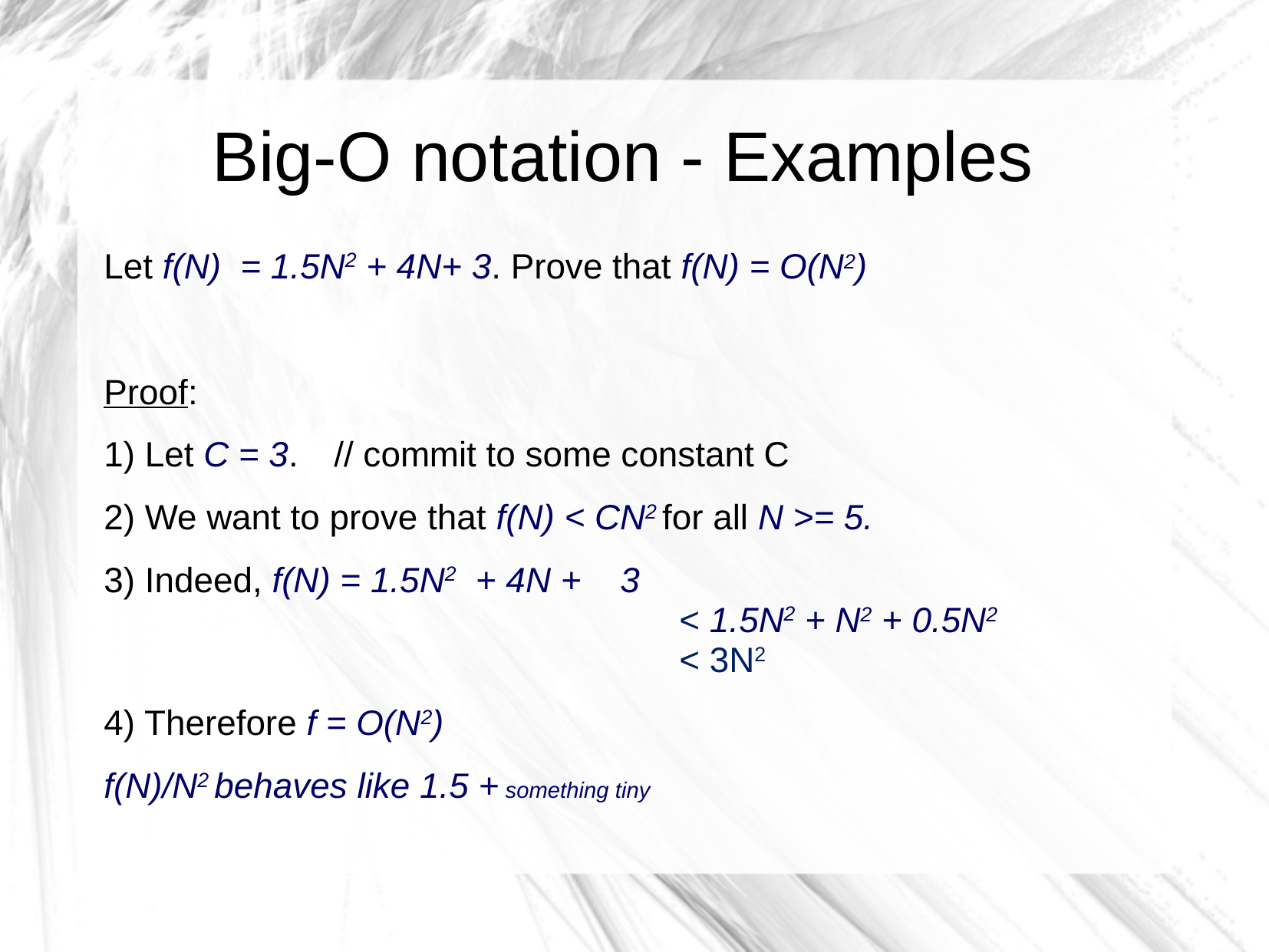

# Big-O notation - Examples
Let f(N)  = 1.5N2 + 4N+ 3. Prove that f(N) = O(N2)

Proof:
1) Let C = 3.  	// commit to some constant C
2) We want to prove that f(N) < CN2 for all N >= 5.
3) Indeed, f(N) = 1.5N2  + 4N +    3
					< 1.5N2 + N2 + 0.5N2
					< 3N2
4) Therefore f = O(N2)
f(N)/N2 behaves like 1.5 + something tiny